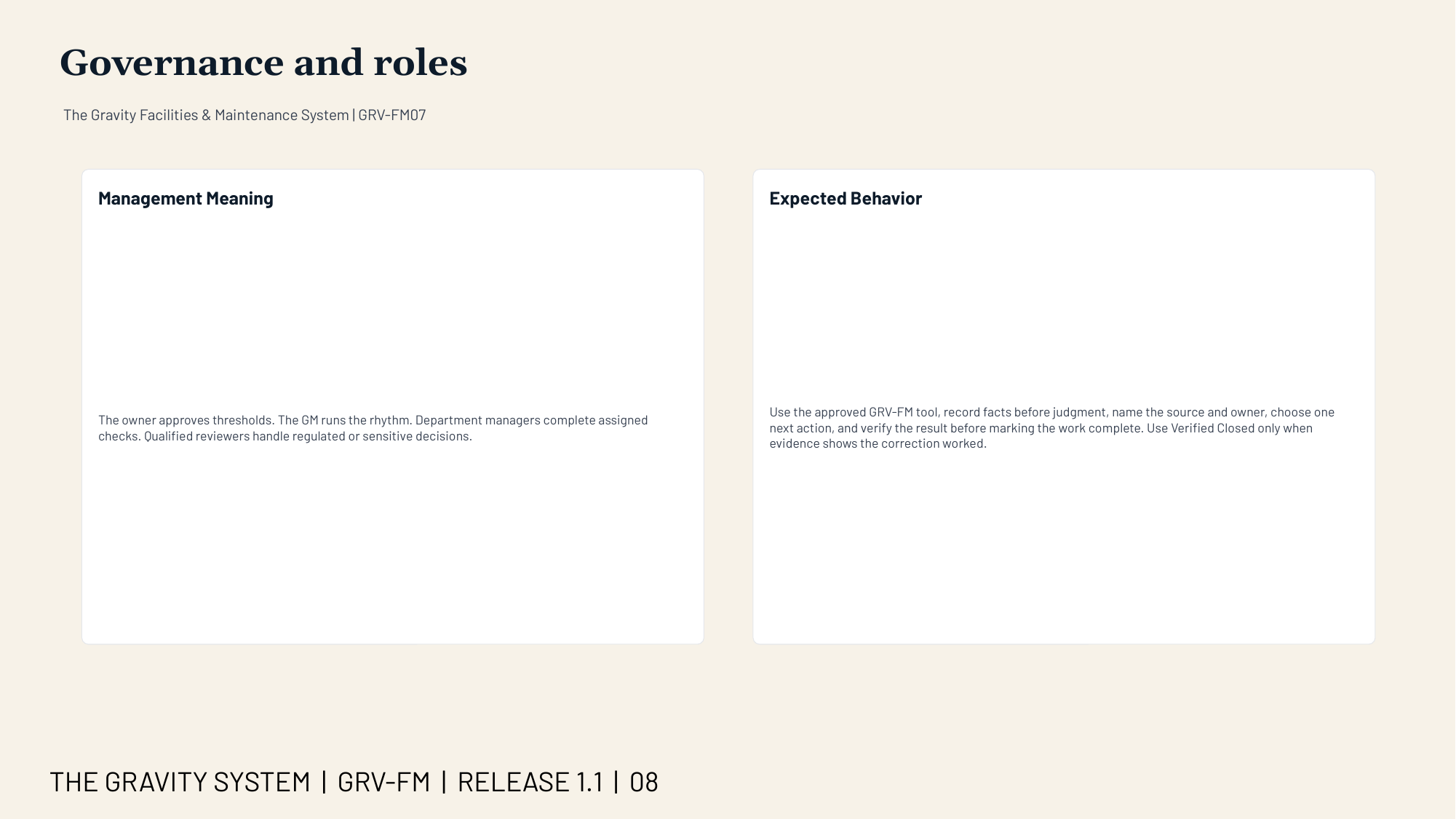

Governance and roles
The Gravity Facilities & Maintenance System | GRV-FM07

Management Meaning
Expected Behavior
The owner approves thresholds. The GM runs the rhythm. Department managers complete assigned checks. Qualified reviewers handle regulated or sensitive decisions.
Use the approved GRV-FM tool, record facts before judgment, name the source and owner, choose one next action, and verify the result before marking the work complete. Use Verified Closed only when evidence shows the correction worked.
THE GRAVITY SYSTEM  |  GRV-FM  |  RELEASE 1.1  |  08